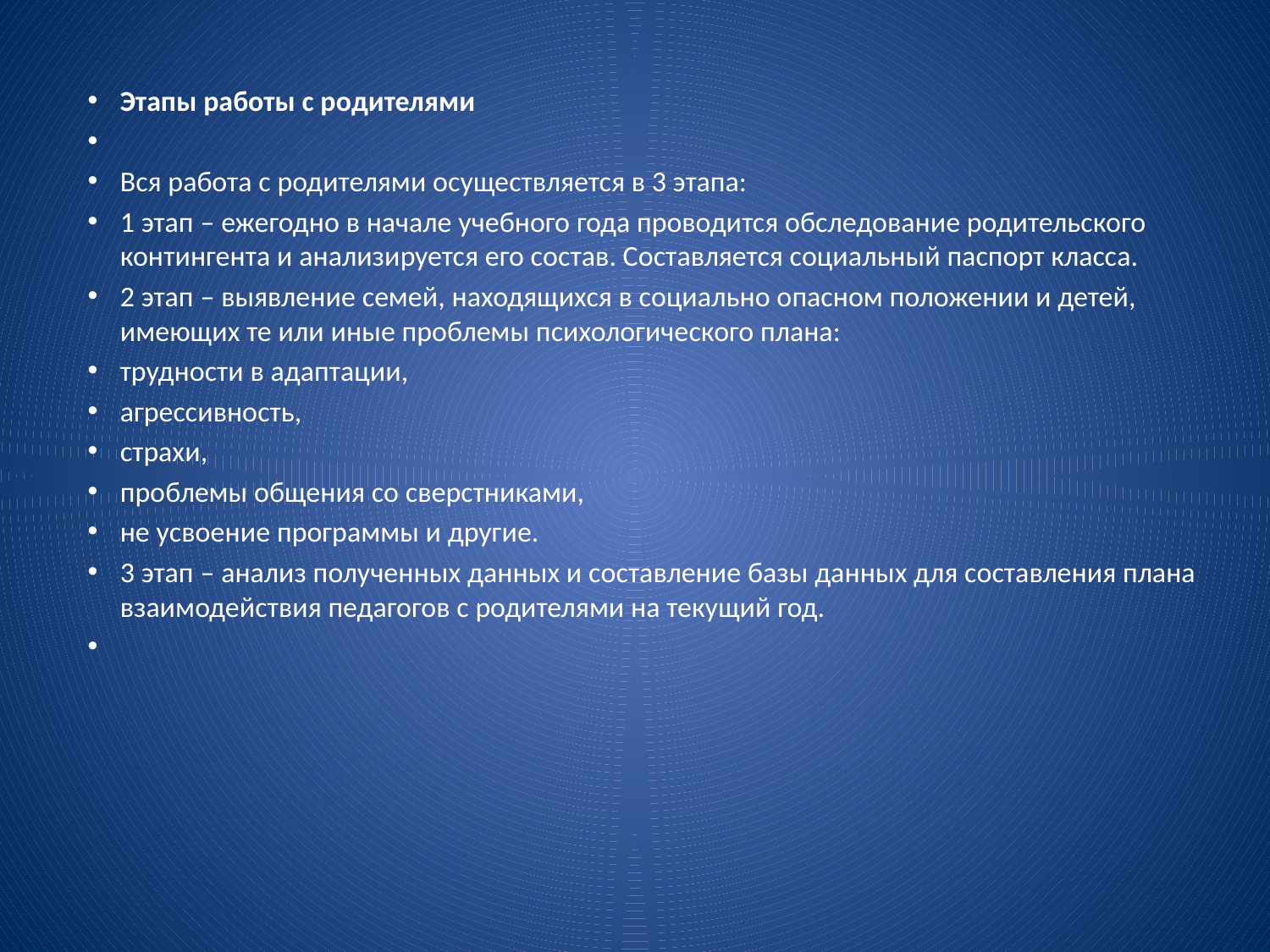

#
Этапы работы с родителями

Вся работа с родителями осуществляется в 3 этапа:
1 этап – ежегодно в начале учебного года проводится обследование родительского контингента и анализируется его состав. Составляется социальный паспорт класса.
2 этап – выявление семей, находящихся в социально опасном положении и детей, имеющих те или иные проблемы психологического плана:
трудности в адаптации,
агрессивность,
страхи,
проблемы общения со сверстниками,
не усвоение программы и другие.
3 этап – анализ полученных данных и составление базы данных для составления плана взаимодействия педагогов с родителями на текущий год.